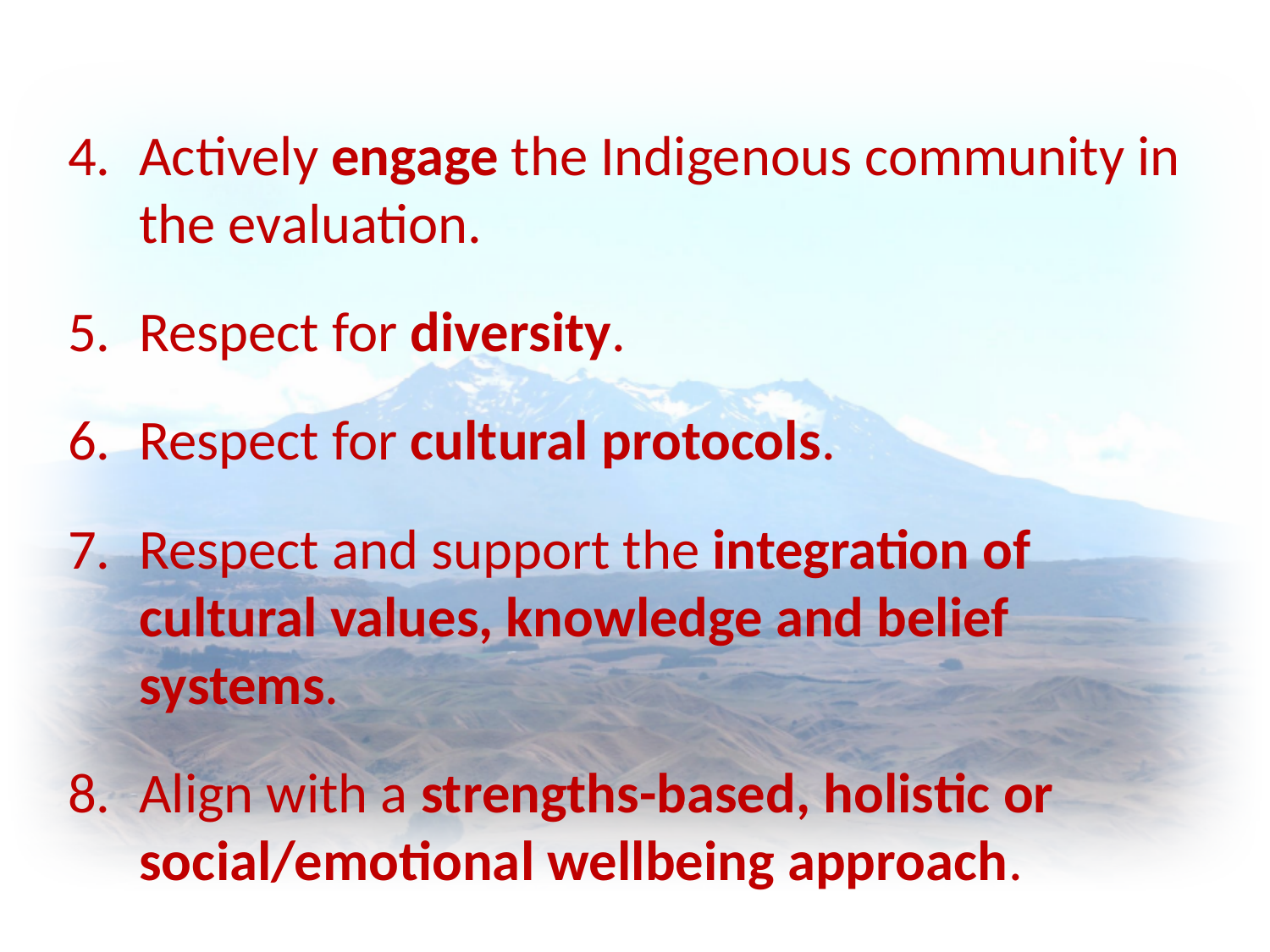

Actively engage the Indigenous community in the evaluation.

Respect for diversity.

Respect for cultural protocols.

Respect and support the integration of cultural values, knowledge and belief systems.

Align with a strengths-based, holistic or social/emotional wellbeing approach.